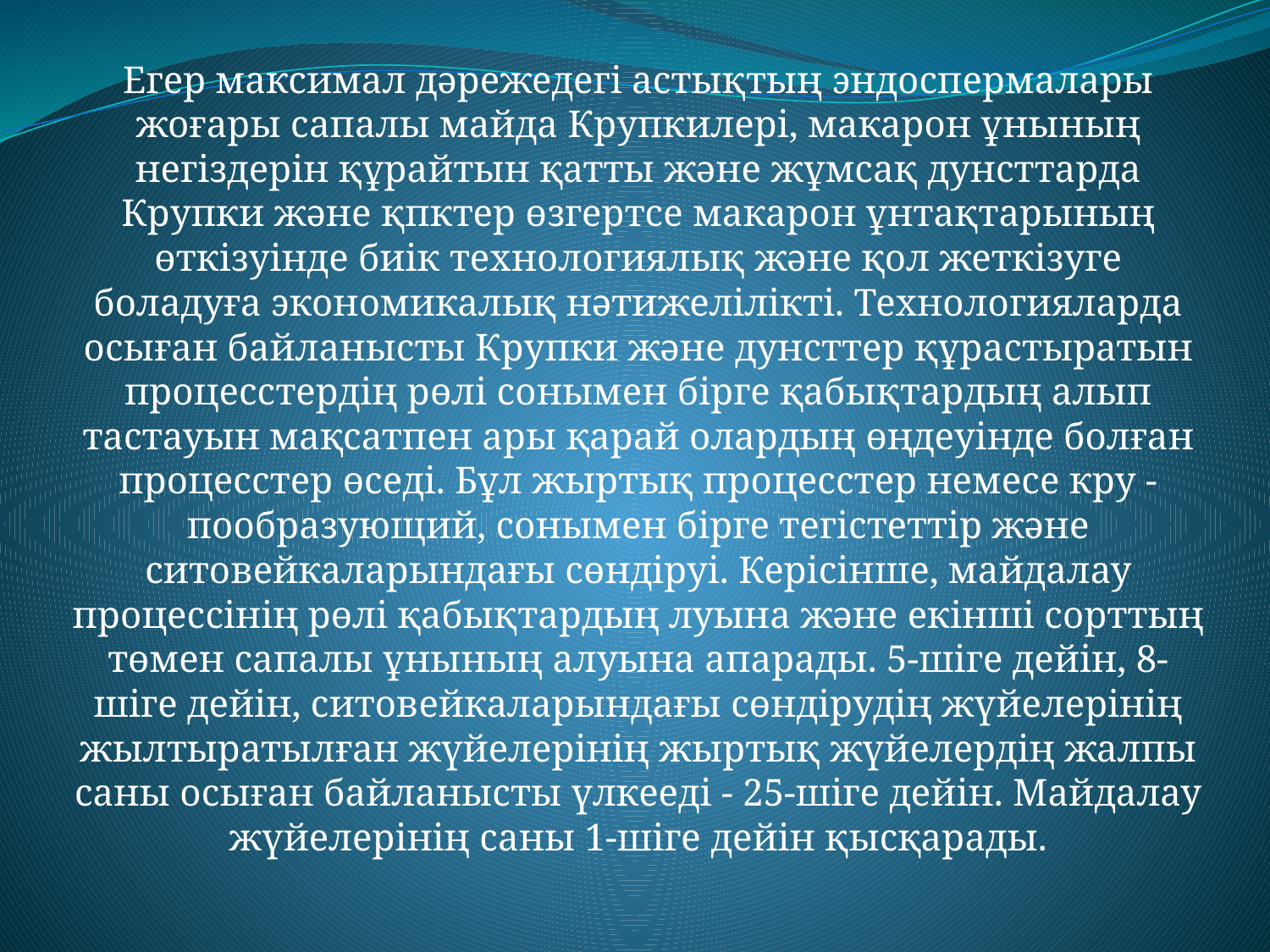

Егер максимал дәрежедегi астықтың эндоспермалары жоғары сапалы майда Крупкилерi, макарон ұнының негiздерiн құрайтын қатты және жұмсақ дунсттарда Крупки және қпктер өзгертсе макарон ұнтақтарының өткiзуiнде биiк технологиялық және қол жеткiзуге боладуға экономикалық нәтижелiлiктi. Технологияларда осыған байланысты Крупки және дунсттер құрастыратын процесстердiң рөлi сонымен бiрге қабықтардың алып тастауын мақсатпен ары қарай олардың өңдеуiнде болған процесстер өседi. Бұл жыртық процесстер немесе кру - пообразующий, сонымен бiрге тегiстеттiр және ситовейкаларындағы сөндiруi. Керiсiнше, майдалау процессiнiң рөлi қабықтардың луына және екiншi сорттың төмен сапалы ұнының алуына апарады. 5-шiге дейiн, 8-шiге дейiн, ситовейкаларындағы сөндiрудiң жүйелерiнiң жылтыратылған жүйелерiнiң жыртық жүйелердiң жалпы саны осыған байланысты үлкеедi - 25-шiге дейiн. Майдалау жүйелерiнiң саны 1-шiге дейiн қысқарады.